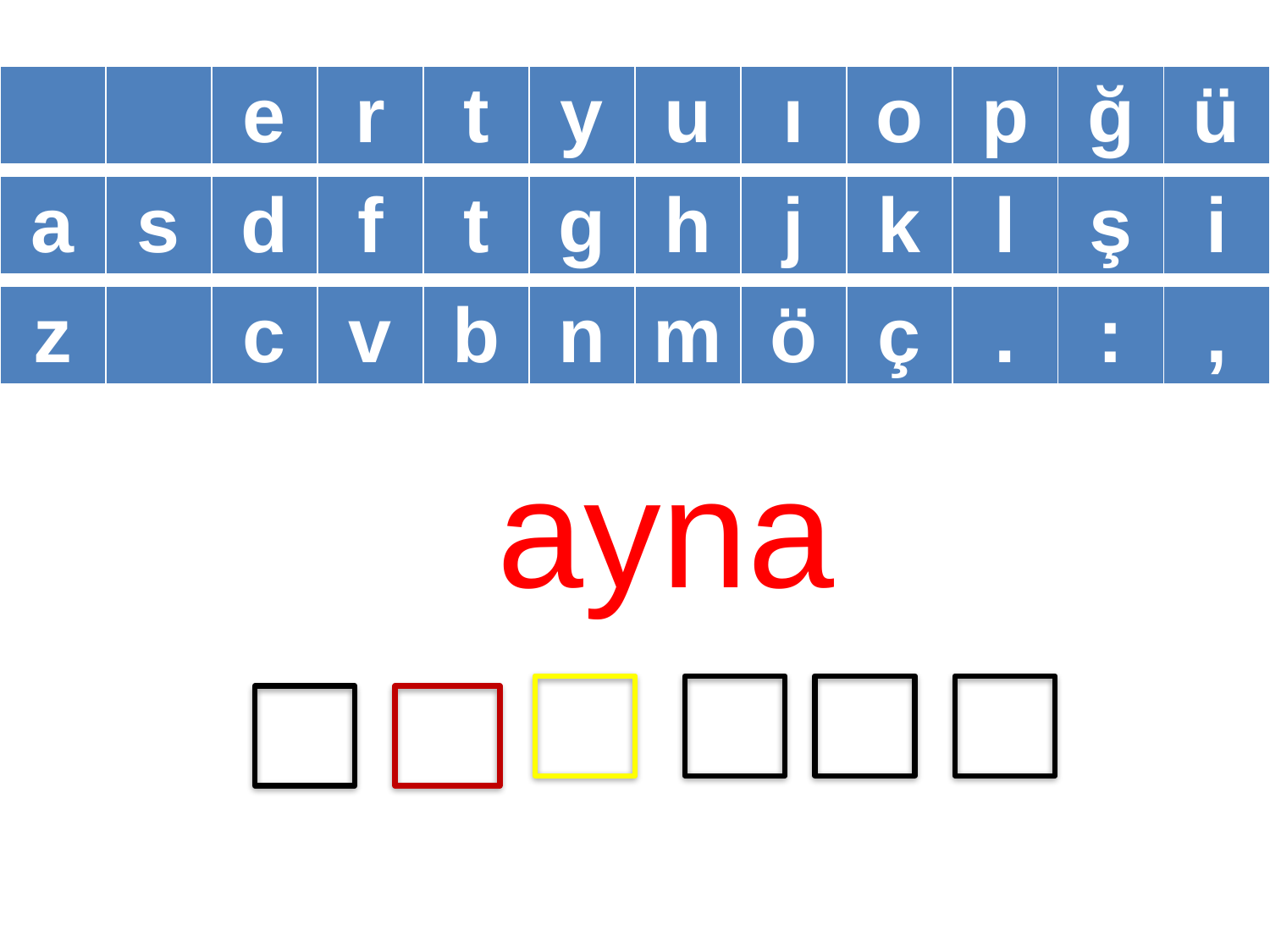

|  |  | e | r | t | y | u | ı | o | p | ğ | ü |
| --- | --- | --- | --- | --- | --- | --- | --- | --- | --- | --- | --- |
| a | s | d | f | t | g | h | j | k | l | ş | i |
| --- | --- | --- | --- | --- | --- | --- | --- | --- | --- | --- | --- |
| z |  | c | v | b | n | m | ö | ç | . | : | , |
| --- | --- | --- | --- | --- | --- | --- | --- | --- | --- | --- | --- |
ayna